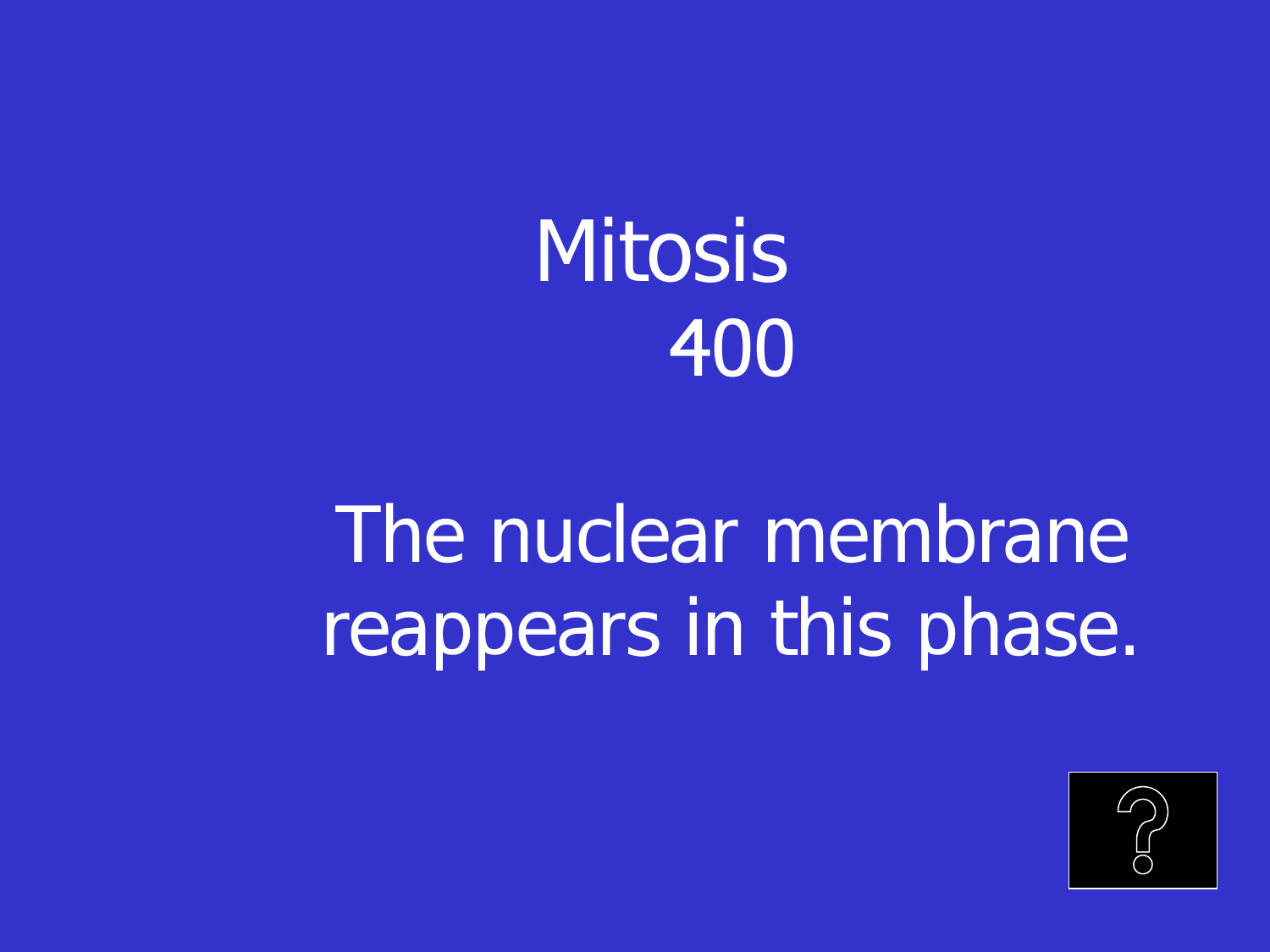

# Mitosis 400 The nuclear membrane reappears in this phase.